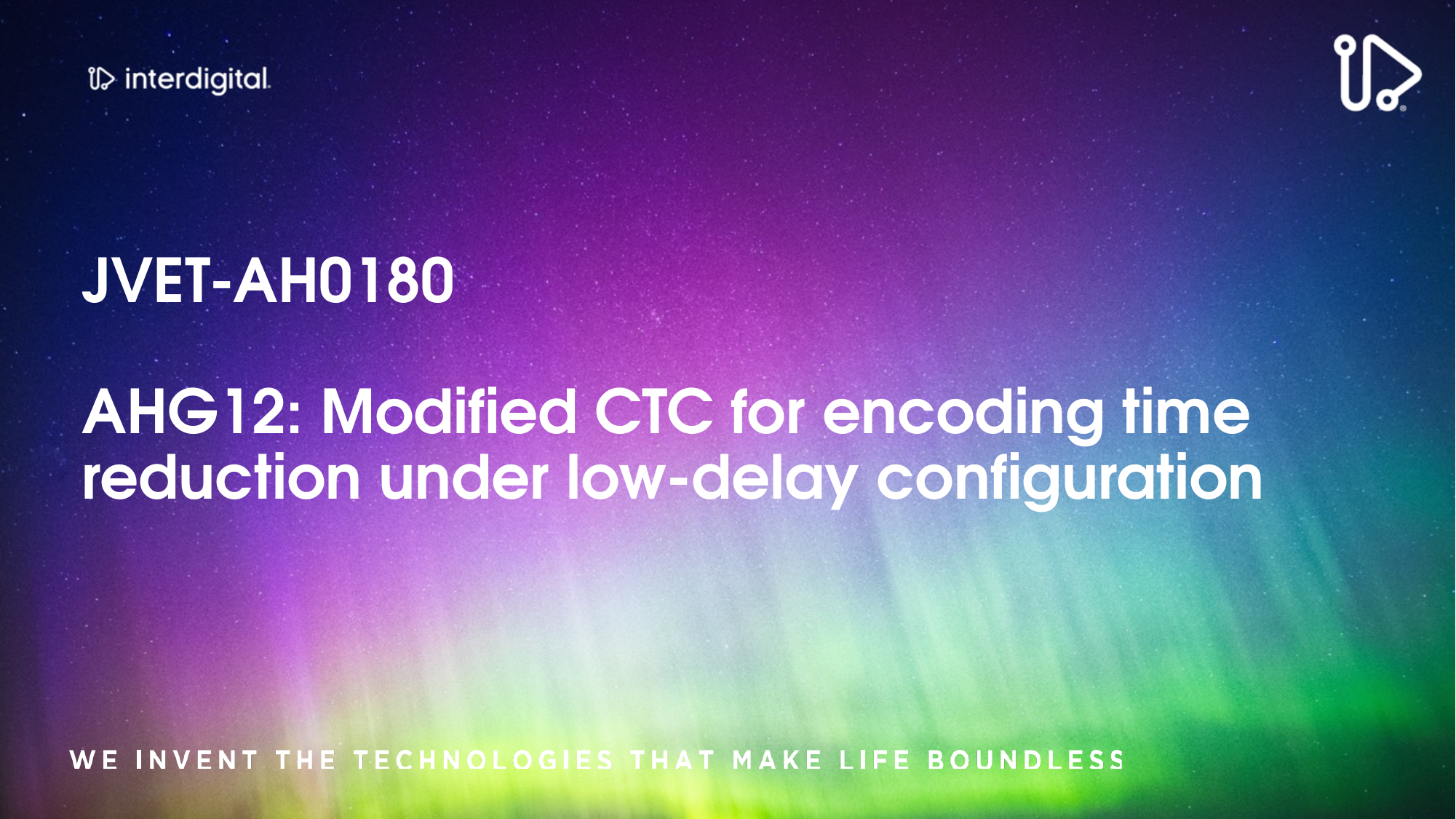

# JVET-AH0180 AHG12: Modified CTC for encoding time reduction under low-delay configuration